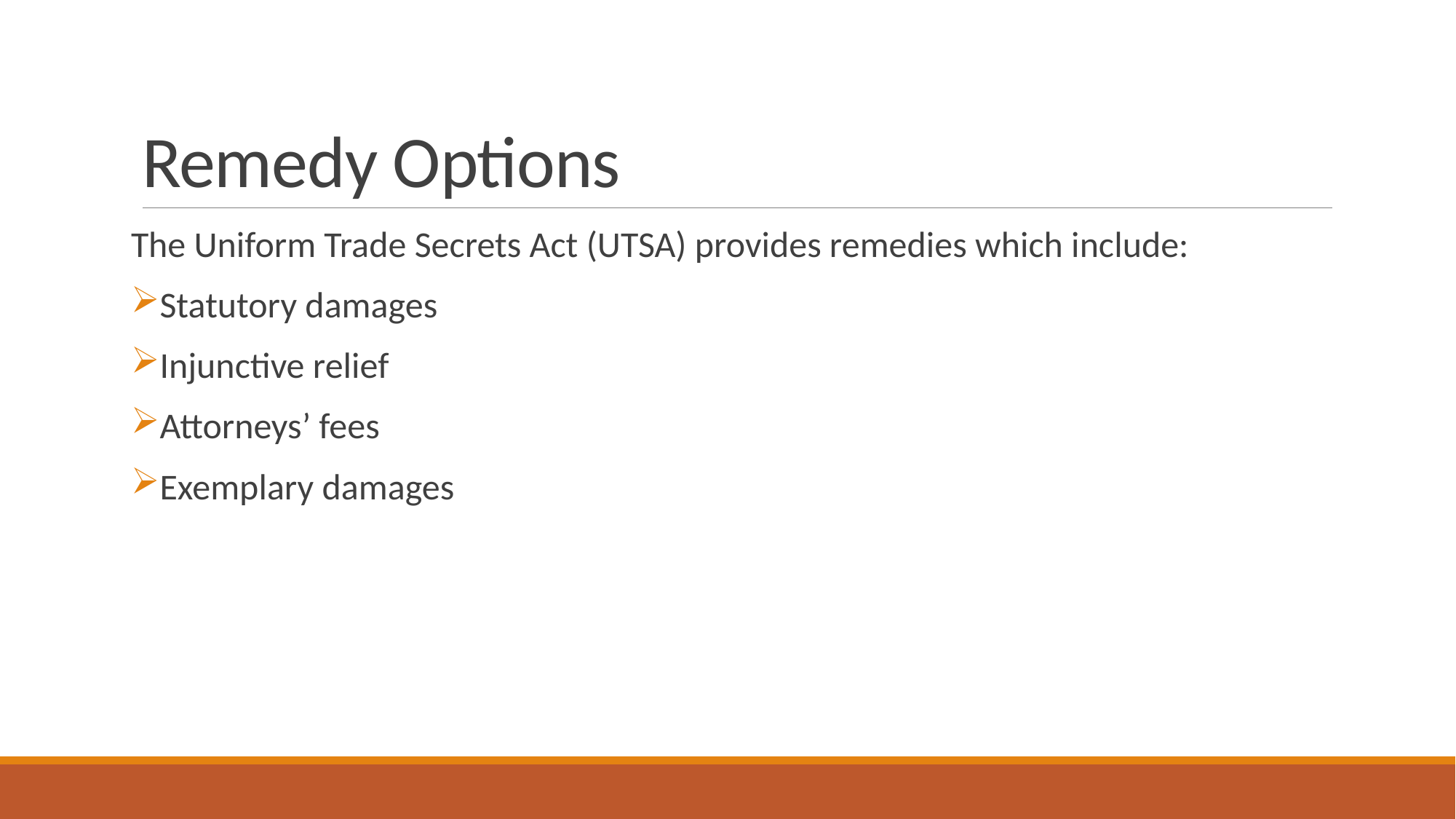

# Remedy Options
The Uniform Trade Secrets Act (UTSA) provides remedies which include:
Statutory damages
Injunctive relief
Attorneys’ fees
Exemplary damages